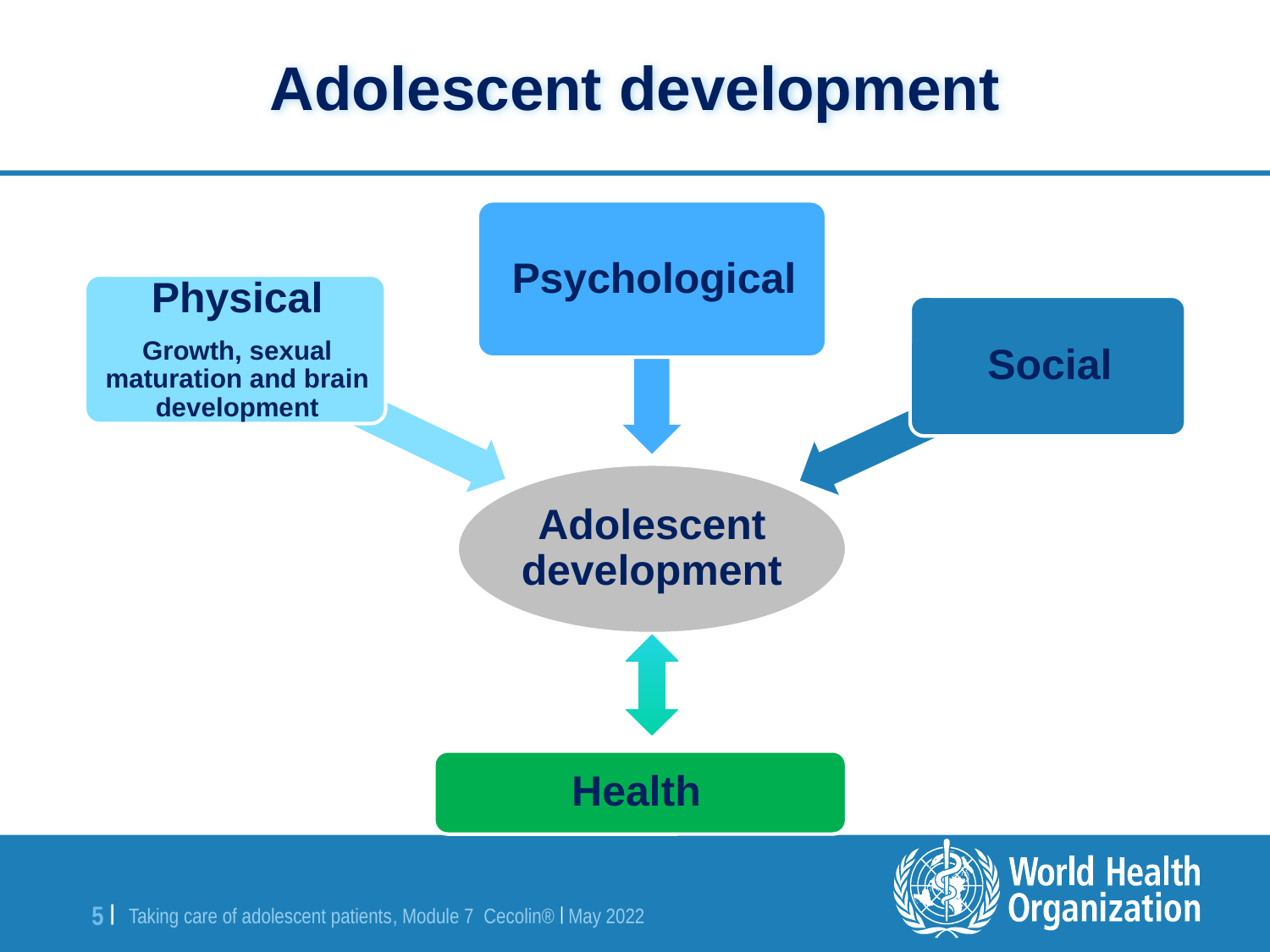

# Adolescent development
Adolescent development
Physical
Growth, sexual maturation and brain development
Psychological
Social

Health